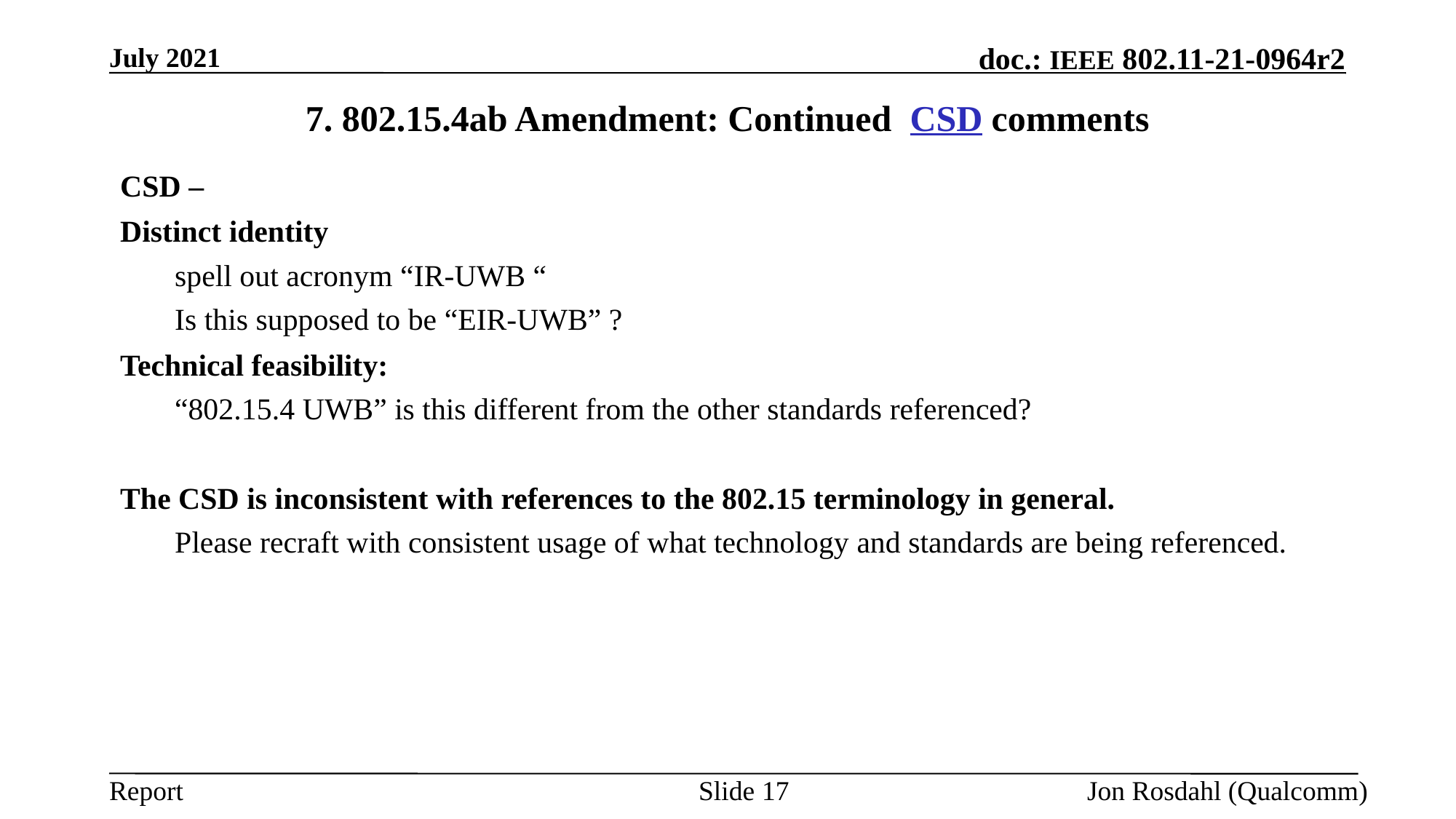

July 2021
# 7. 802.15.4ab Amendment: Continued  CSD comments
CSD –
Distinct identity
spell out acronym “IR-UWB “
Is this supposed to be “EIR-UWB” ?
Technical feasibility:
“802.15.4 UWB” is this different from the other standards referenced?

The CSD is inconsistent with references to the 802.15 terminology in general.
Please recraft with consistent usage of what technology and standards are being referenced.

Slide 17
Jon Rosdahl (Qualcomm)